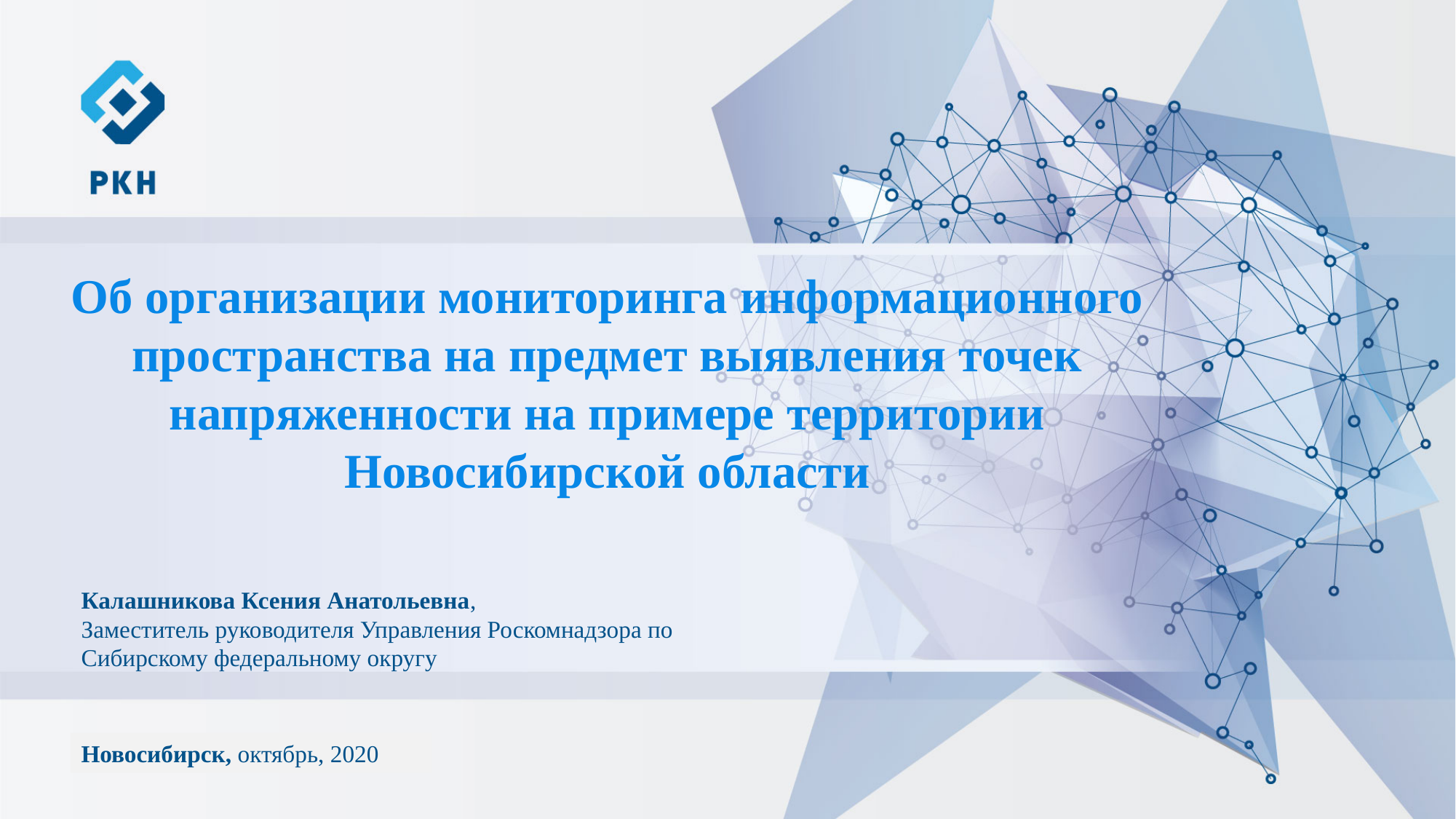

Об организации мониторинга информационного пространства на предмет выявления точек напряженности на примере территории Новосибирской области
Калашникова Ксения Анатольевна,
Заместитель руководителя Управления Роскомнадзора по Сибирскому федеральному округу
Новосибирск, октябрь, 2020